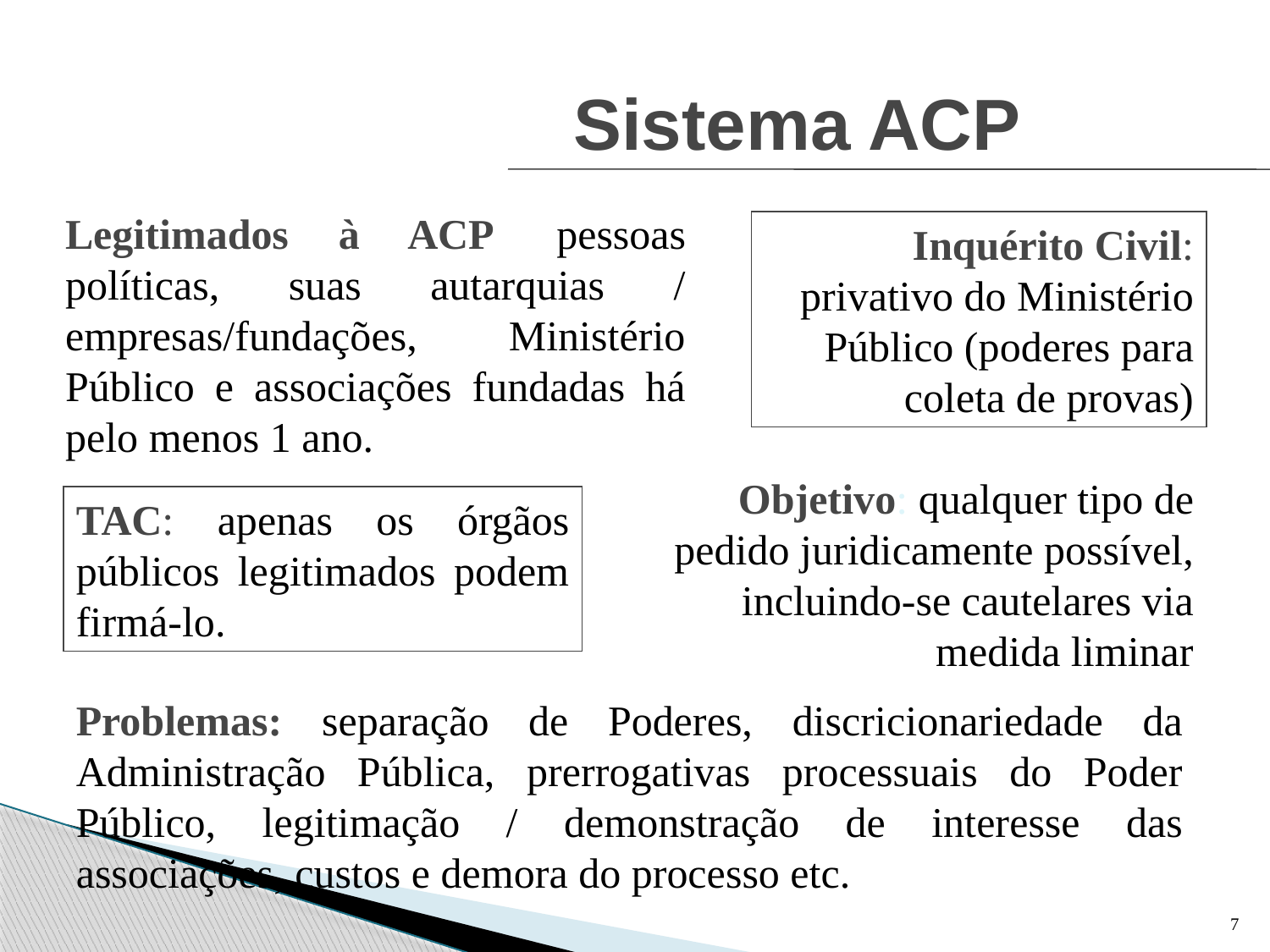

# Sistema ACP

Legitimados à ACP: pessoas políticas, suas autarquias / empresas/fundações, Ministério Público e associações fundadas há pelo menos 1 ano.
Inquérito Civil: privativo do Ministério Público (poderes para coleta de provas)
Objetivo: qualquer tipo de pedido juridicamente possível, incluindo-se cautelares via medida liminar
TAC: apenas os órgãos públicos legitimados podem firmá-lo.
Problemas: separação de Poderes, discricionariedade da Administração Pública, prerrogativas processuais do Poder Público, legitimação / demonstração de interesse das associações, custos e demora do processo etc.

7